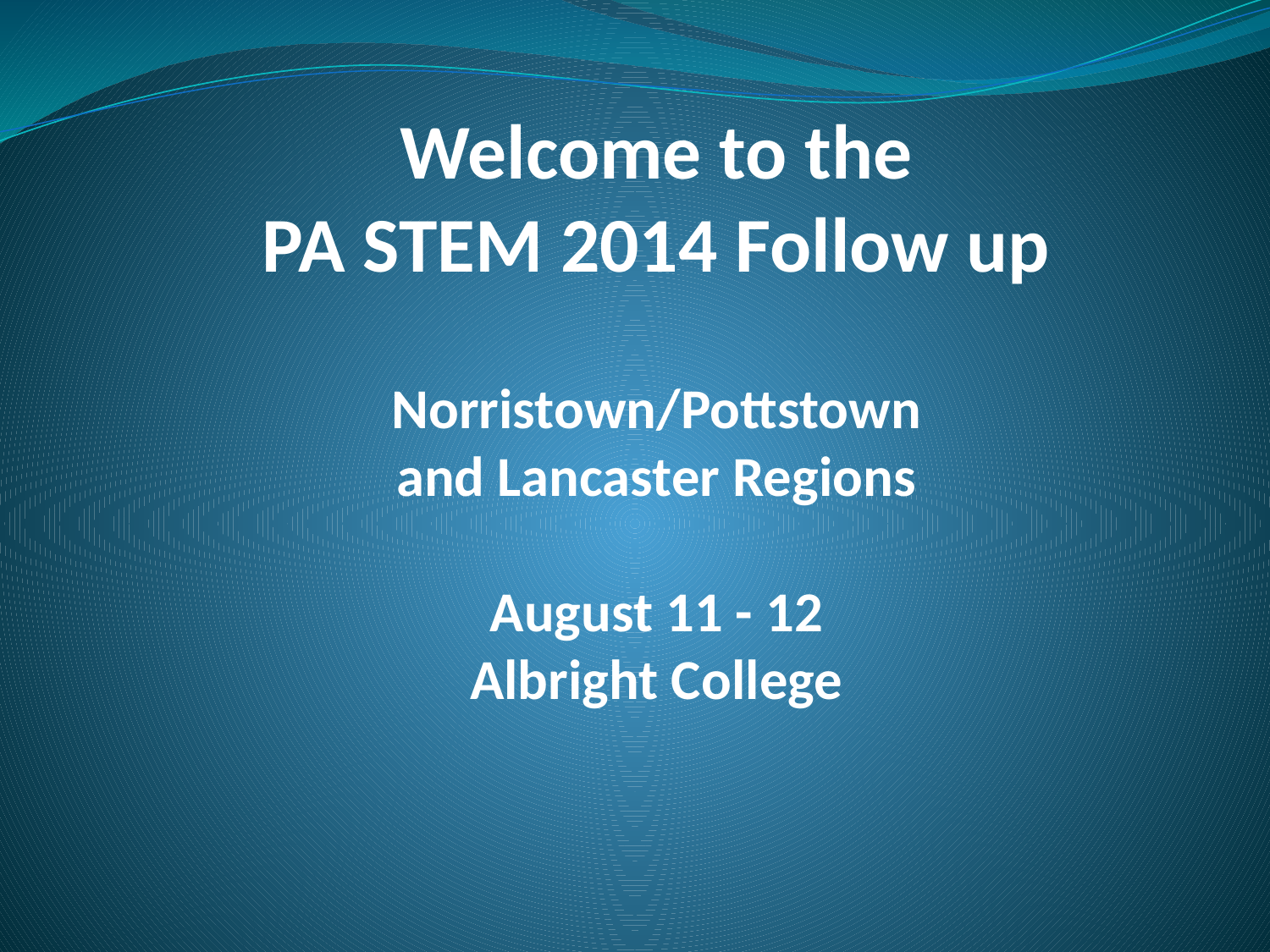

Welcome to the
PA STEM 2014 Follow up

Norristown/Pottstown
and Lancaster Regions

August 11 - 12
Albright College